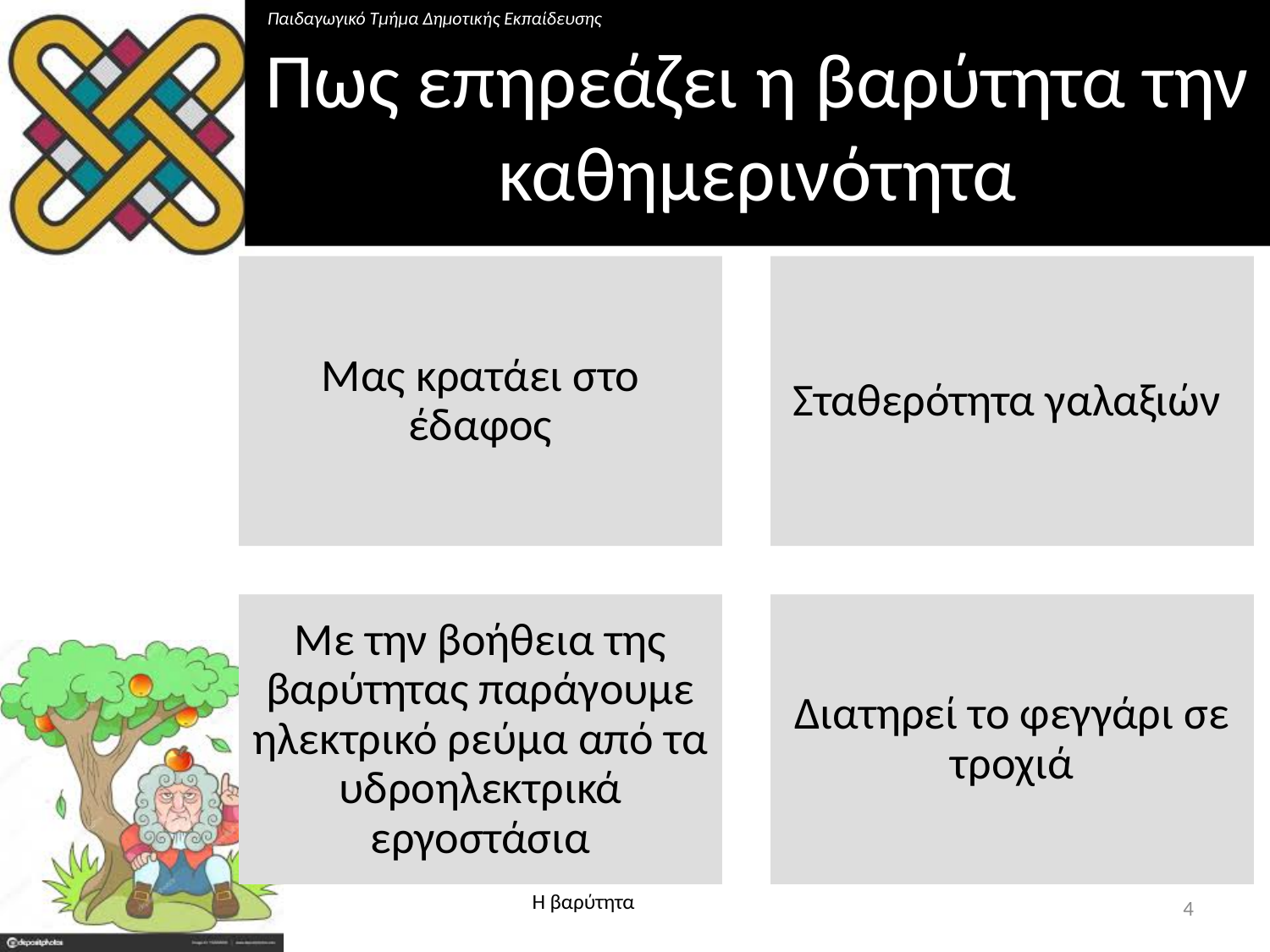

# Πως επηρεάζει η βαρύτητα την καθημερινότητα
Παιδαγωγικό Τμήμα Δημοτικής Εκπαίδευσης
Μας κρατάει στο έδαφος
Σταθερότητα γαλαξιών
Με την βοήθεια της βαρύτητας παράγουμε ηλεκτρικό ρεύμα από τα υδροηλεκτρικά εργοστάσια
Διατηρεί το φεγγάρι σε τροχιά
Η βαρύτητα
4